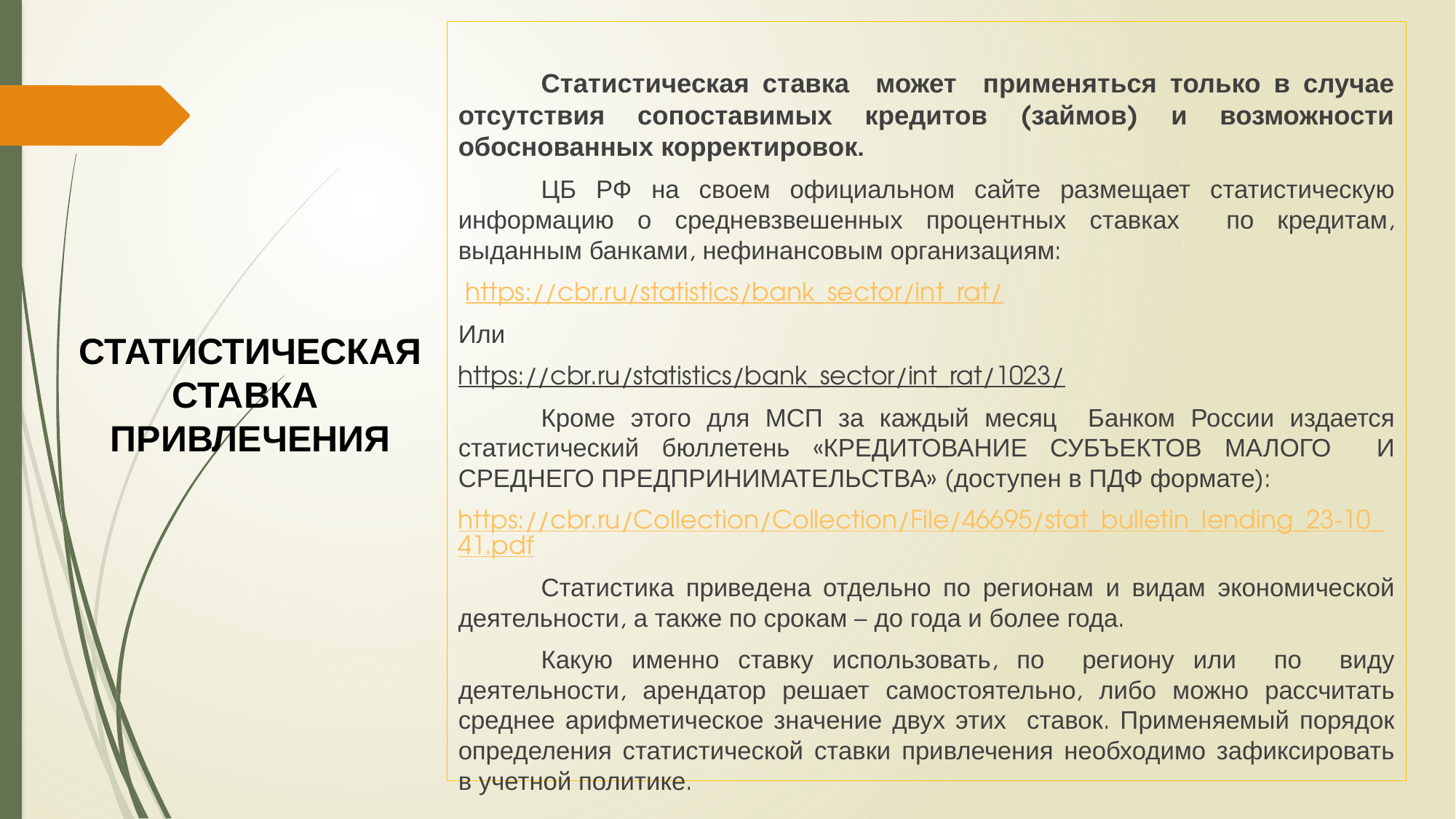

Статистическая ставка  может  применяться только в случае отсутствия сопоставимых кредитов (займов) и возможности обоснованных корректировок.
	ЦБ РФ на своем официальном сайте размещает статистическую информацию о средневзвешенных процентных ставках  по кредитам, выданным банками, нефинансовым организациям:
 https://cbr.ru/statistics/bank_sector/int_rat/
Или
https://cbr.ru/statistics/bank_sector/int_rat/1023/
	Кроме этого для МСП за каждый месяц  Банком России издается статистический бюллетень «КРЕДИТОВАНИЕ СУБЪЕКТОВ МАЛОГО  И СРЕДНЕГО ПРЕДПРИНИМАТЕЛЬСТВА» (доступен в ПДФ формате):
https://cbr.ru/Collection/Collection/File/46695/stat_bulletin_lending_23-10_41.pdf
	Статистика приведена отдельно по регионам и видам экономической деятельности, а также по срокам – до года и более года.
	Какую именно ставку использовать, по  региону или  по  виду деятельности, арендатор решает самостоятельно, либо можно рассчитать среднее арифметическое значение двух этих  ставок. Применяемый порядок определения статистической ставки привлечения необходимо зафиксировать в учетной политике.
Статистическая ставка  привлечения